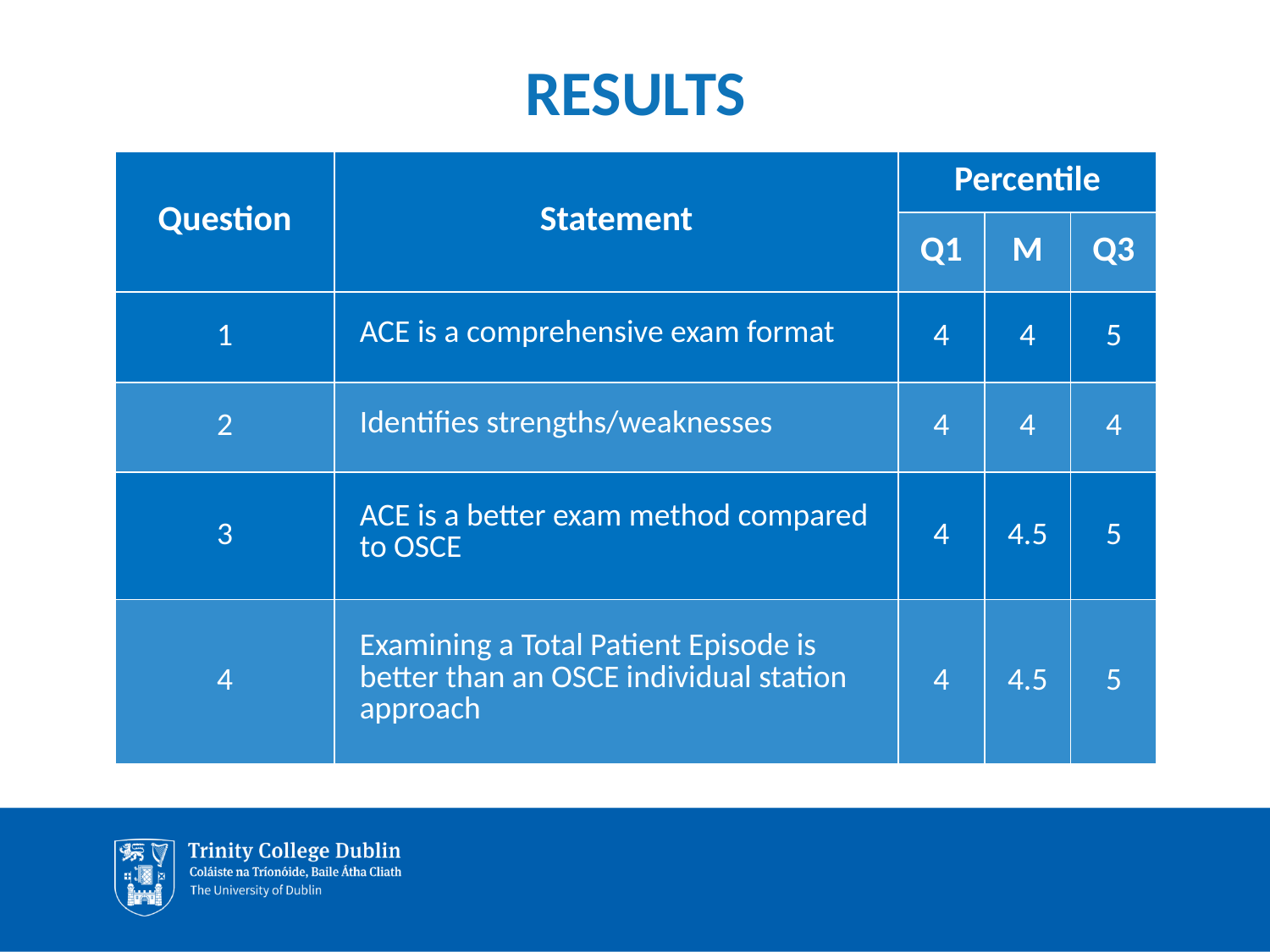

# RESULTS
| Question | Statement | Percentile |  |  |
| --- | --- | --- | --- | --- |
|  |  | Q1 | M | Q3 |
| 1 | ACE is a comprehensive exam format | 4 | 4 | 5 |
| 2 | Identifies strengths/weaknesses | 4 | 4 | 4 |
| 3 | ACE is a better exam method compared to OSCE | 4 | 4.5 | 5 |
| 4 | Examining a Total Patient Episode is better than an OSCE individual station approach | 4 | 4.5 | 5 |